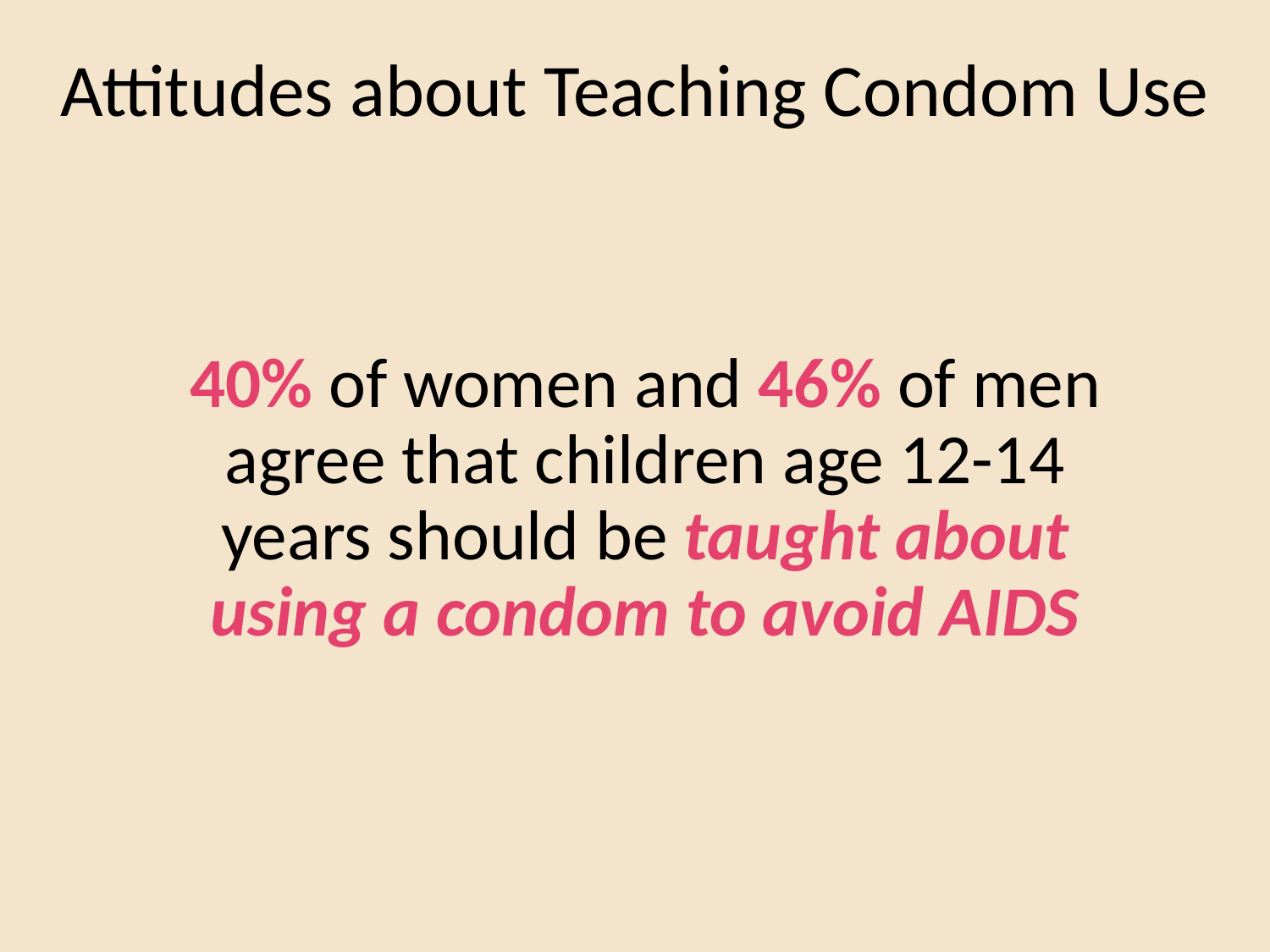

# Attitudes about Teaching Condom Use
40% of women and 46% of men agree that children age 12-14 years should be taught about using a condom to avoid AIDS